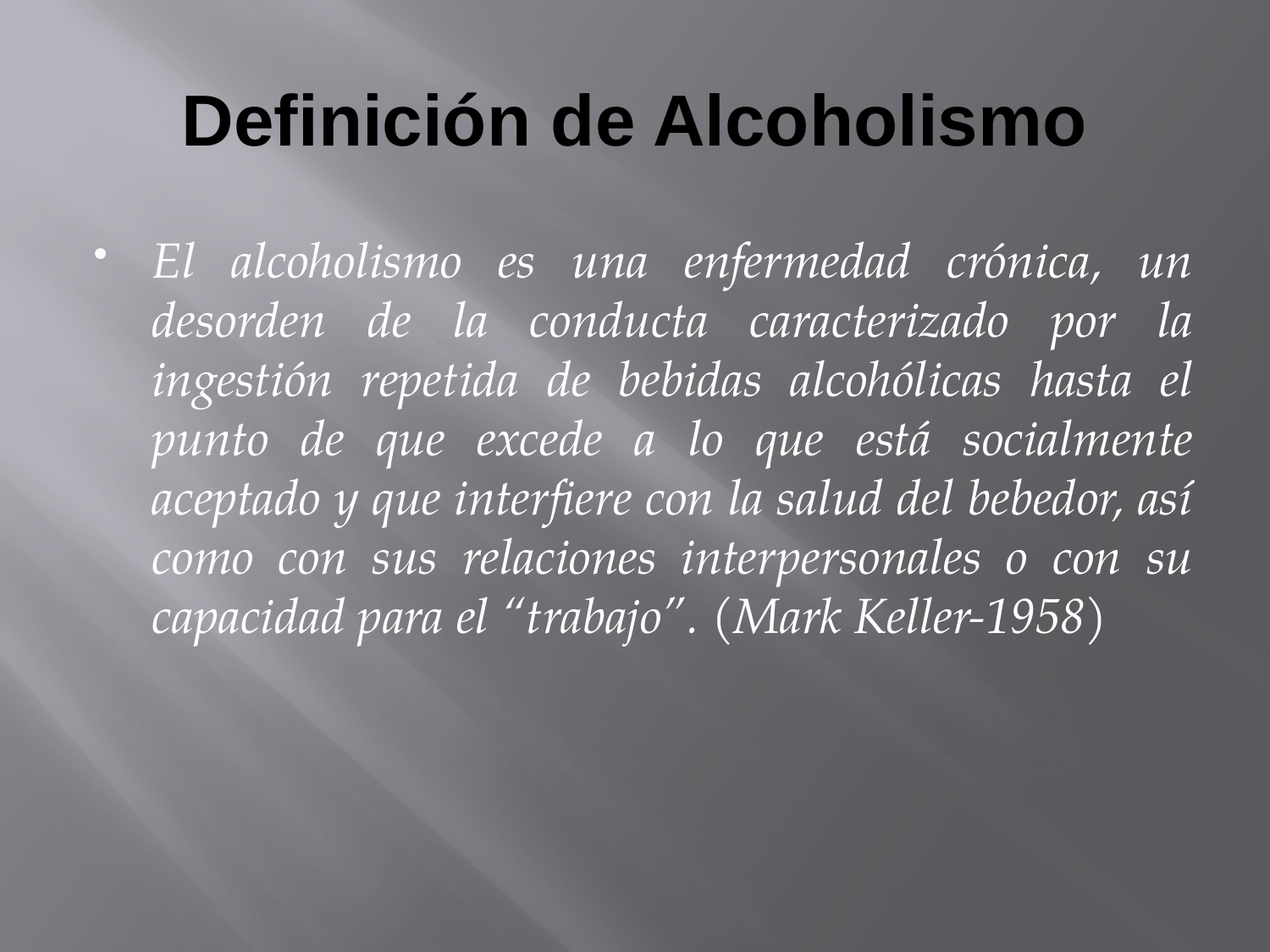

# Definición de Alcoholismo
El alcoholismo es una enfermedad crónica, un desorden de la conducta caracterizado por la ingestión repetida de bebidas alcohólicas hasta el punto de que excede a lo que está socialmente aceptado y que interfiere con la salud del bebedor, así como con sus relaciones interpersonales o con su capacidad para el “trabajo”. (Mark Keller-1958)